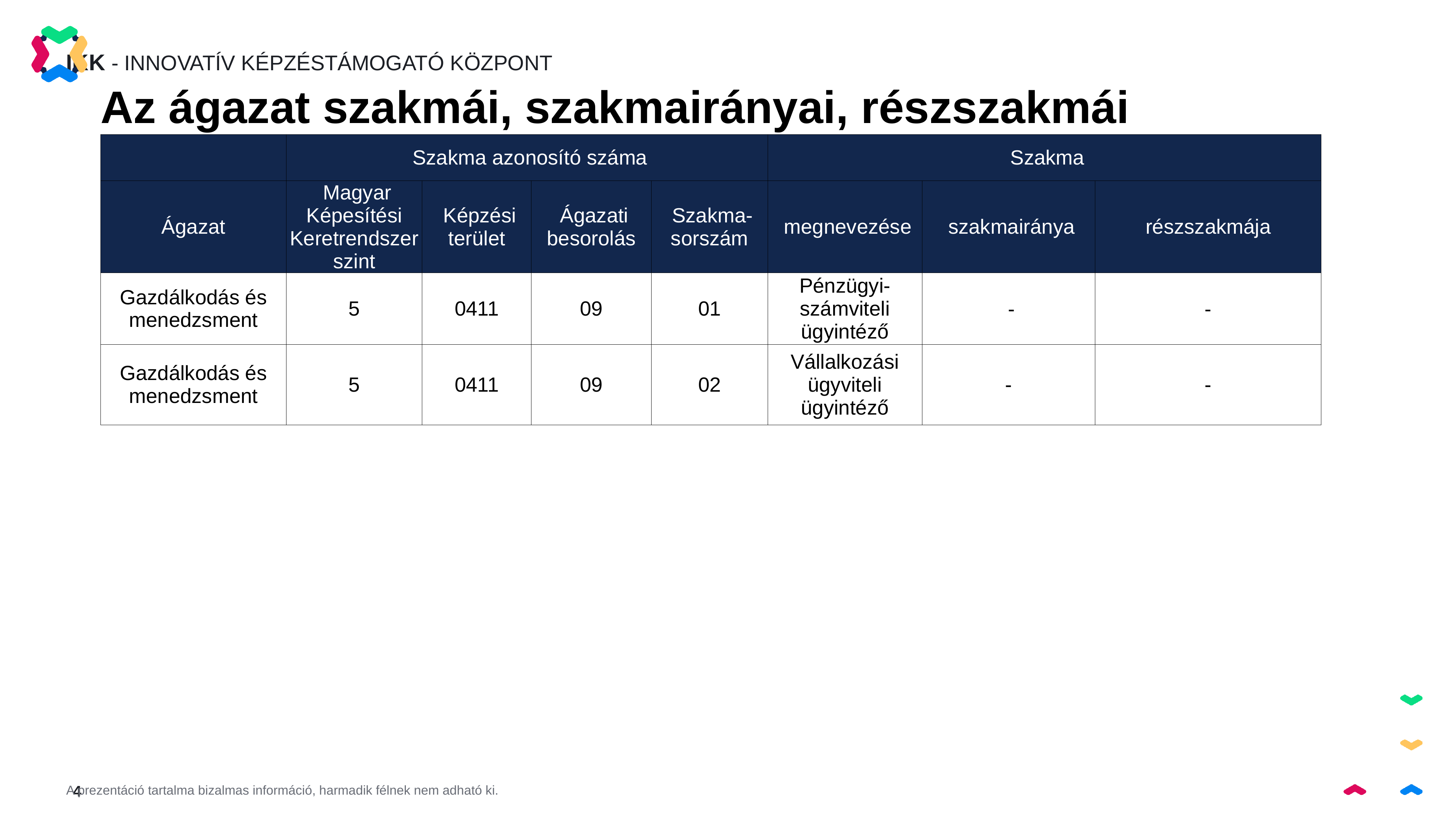

Az ágazat szakmái, szakmairányai, részszakmái
|  | Szakma azonosító száma |  |  |  | Szakma |  |  |
| --- | --- | --- | --- | --- | --- | --- | --- |
| Ágazat | Magyar Képesítési Keretrendszer szint | Képzési terület | Ágazati besorolás | Szakma-sorszám | megnevezése | szakmairánya | részszakmája |
| Gazdálkodás és menedzsment | 5 | 0411 | 09 | 01 | Pénzügyi-számviteli ügyintéző | - | - |
| Gazdálkodás és menedzsment | 5 | 0411 | 09 | 02 | Vállalkozási ügyviteli ügyintéző | - | - |